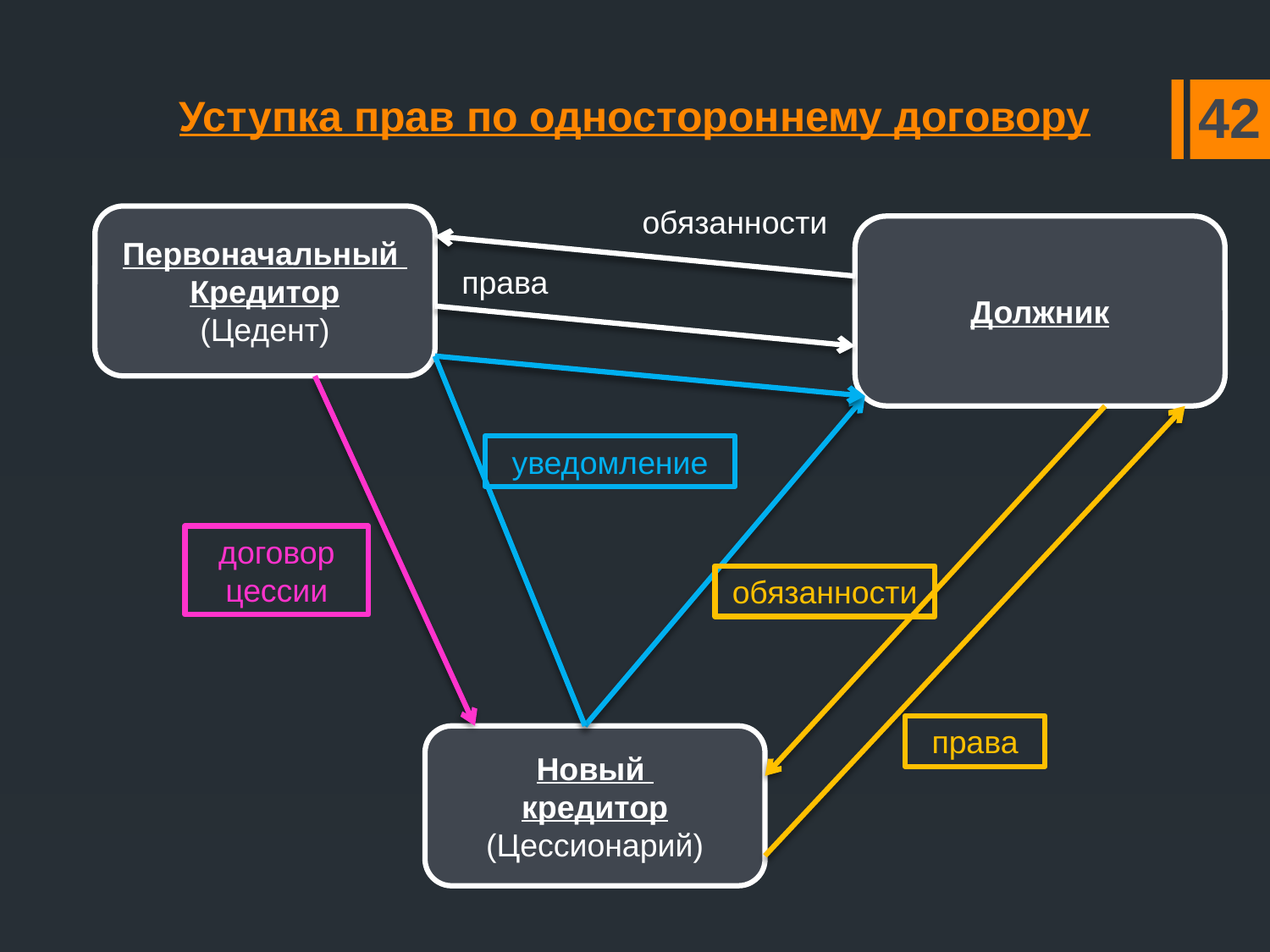

# Уступка прав по одностороннему договору
42
обязанности
Первоначальный
Кредитор
(Цедент)
Должник
права

уведомление
договор
цессии
обязанности
права
Новый
кредитор
(Цессионарий)